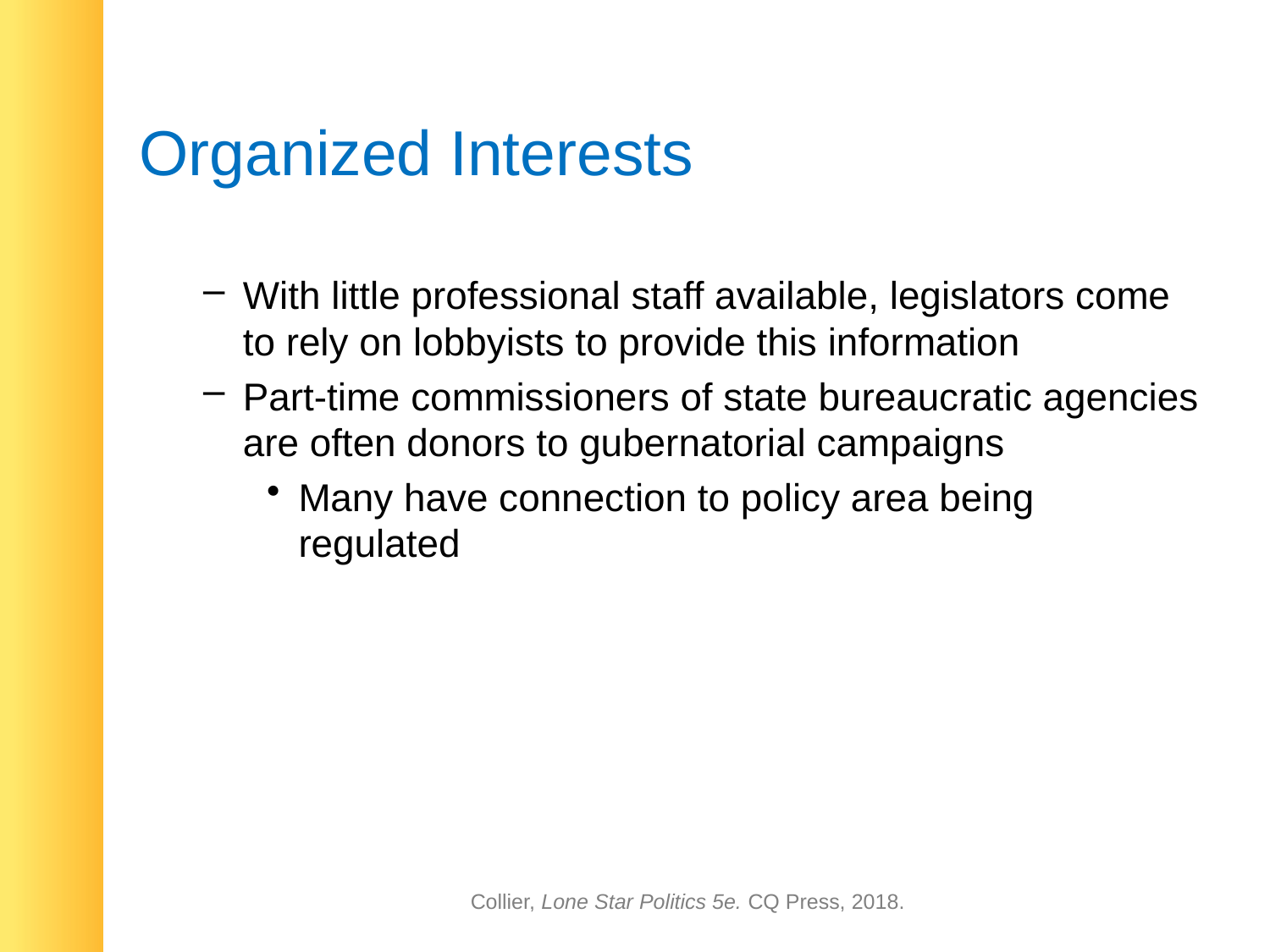

# Organized Interests
With little professional staff available, legislators come to rely on lobbyists to provide this information
Part-time commissioners of state bureaucratic agencies are often donors to gubernatorial campaigns
Many have connection to policy area being regulated
Collier, Lone Star Politics 5e. CQ Press, 2018.